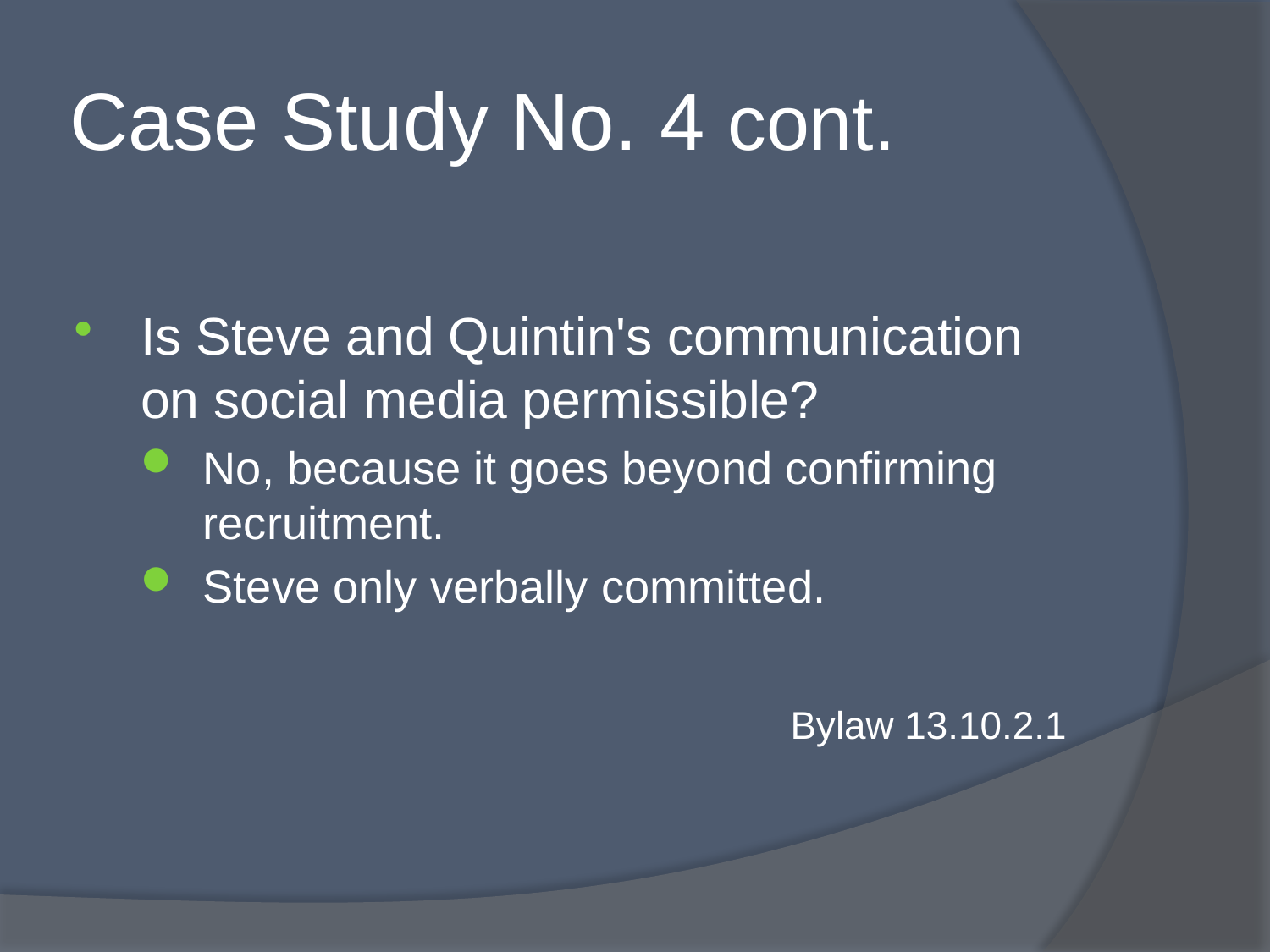

# Case Study No. 4 cont.
Is Steve and Quintin's communication on social media permissible?
No, because it goes beyond confirming recruitment.
Steve only verbally committed.

Bylaw 13.10.2.1